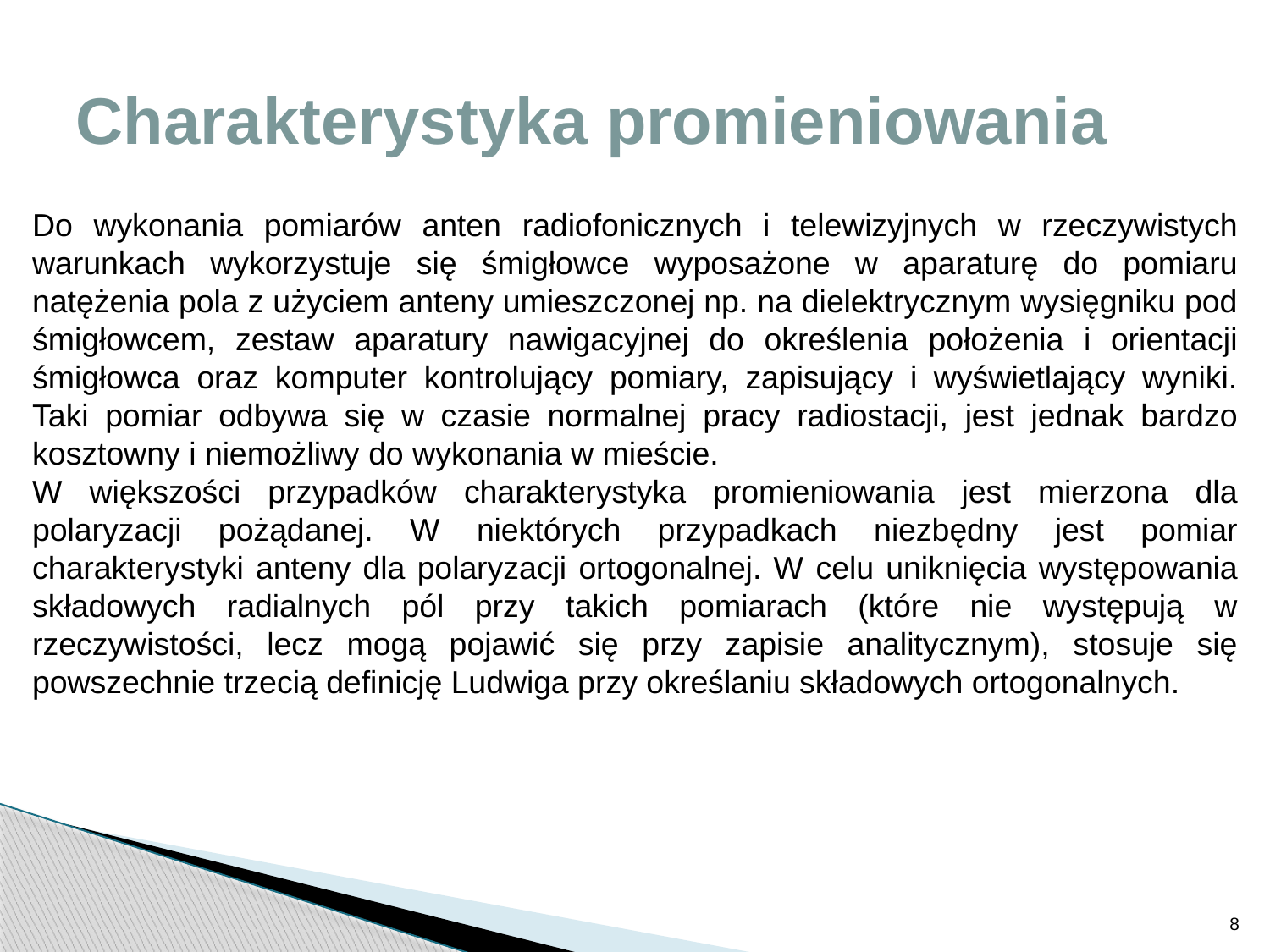

# Charakterystyka promieniowania
Do wykonania pomiarów anten radiofonicznych i telewizyjnych w rzeczy­wistych warunkach wykorzystuje się śmigłowce wyposażone w aparaturę do pomiaru natężenia pola z użyciem anteny umieszczonej np. na dielektrycznym wysięgniku pod śmigłowcem, zestaw aparatury nawigacyjnej do określenia położenia i orientacji śmigłowca oraz komputer kontrolujący pomiary, zapisujący i wyświetlający wyniki. Taki pomiar odbywa się w czasie normalnej pracy radiostacji, jest jednak bardzo kosztowny i niemożliwy do wykonania w mieście.
W większości przypadków charakterystyka promieniowania jest mierzona dla polaryzacji pożądanej. W niektórych przypadkach niezbędny jest pomiar charakterystyki anteny dla polaryzacji ortogonalnej. W celu uniknięcia wy­stępowania składowych radialnych pól przy takich pomiarach (które nie występują w rzeczywistości, lecz mogą pojawić się przy zapisie analitycznym), stosuje się powszechnie trzecią definicję Ludwiga przy określaniu składowych ortogonalnych.
8